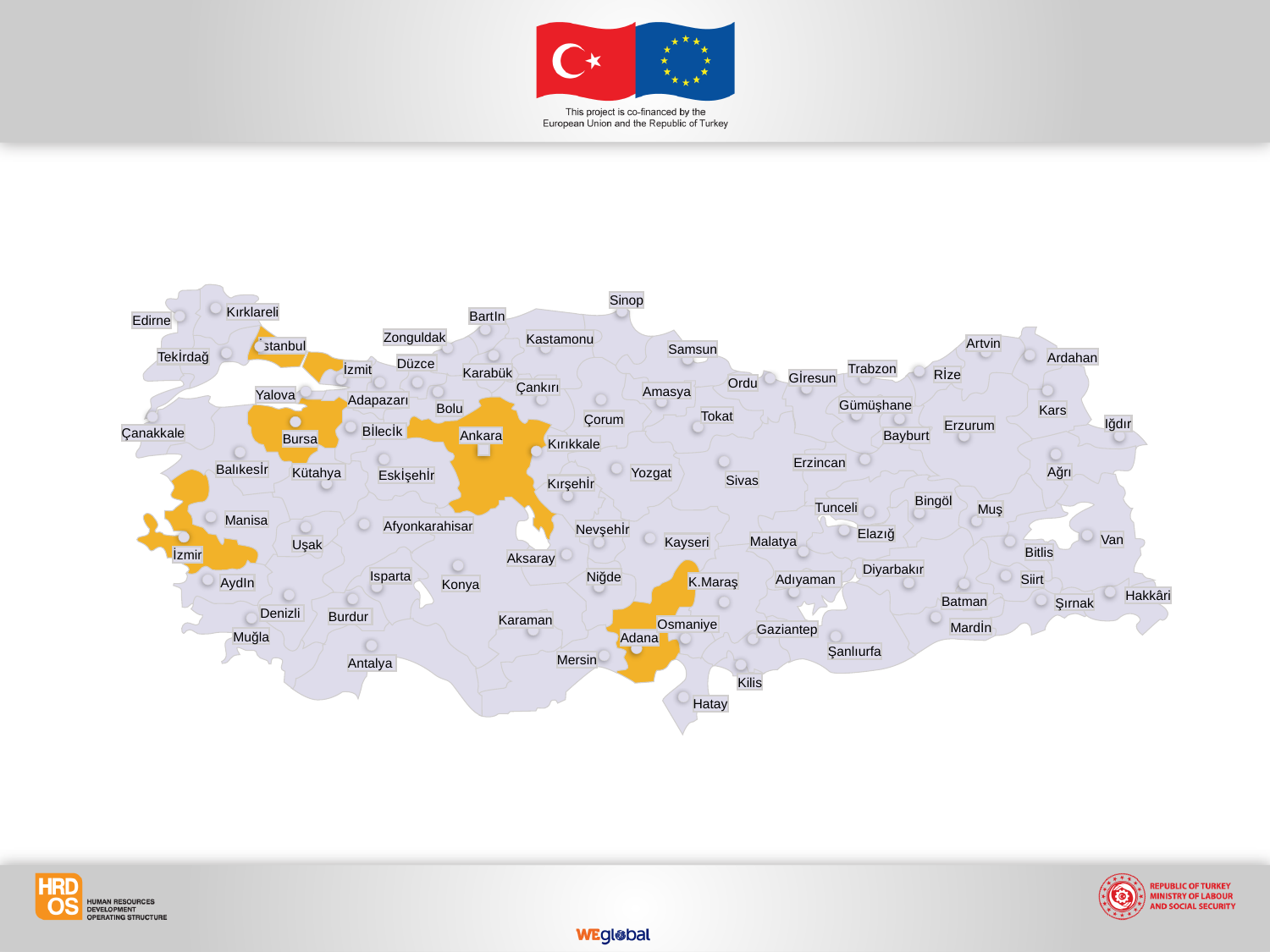

Sinop
Kırklareli
BartIn
Edirne
Zonguldak
Kastamonu
Artvin
İstanbul
Samsun
Tekİrdağ
Ardahan
Trabzon
İzmit
Karabük
Rİze
Gİresun
Ordu
Çankırı
Amasya
Yalova
Adapazarı
Gümüşhane
Bolu
Kars
Tokat
Çorum
Iğdır
Erzurum
Bİlecİk
Çanakkale
Bayburt
Ankara
Bursa
Kırıkkale
Erzincan
Balıkesİr
Ağrı
Kütahya
Yozgat
Eskİşehİr
Sivas
Kırşehİr
Bingöl
Tunceli
Muş
Manisa
Afyonkarahisar
Nevşehİr
Elazığ
Van
Malatya
Kayseri
Uşak
Bitlis
İzmir
Aksaray
Diyarbakır
Isparta
Niğde
Siirt
K.Maraş
AydIn
Konya
Hakkâri
Batman
Şırnak
Denizli
Burdur
Karaman
Mardİn
Gaziantep
Muğla
Adana
Şanlıurfa
Mersin
Antalya
Kilis
Hatay

Düzce
Adıyaman
Osmaniye